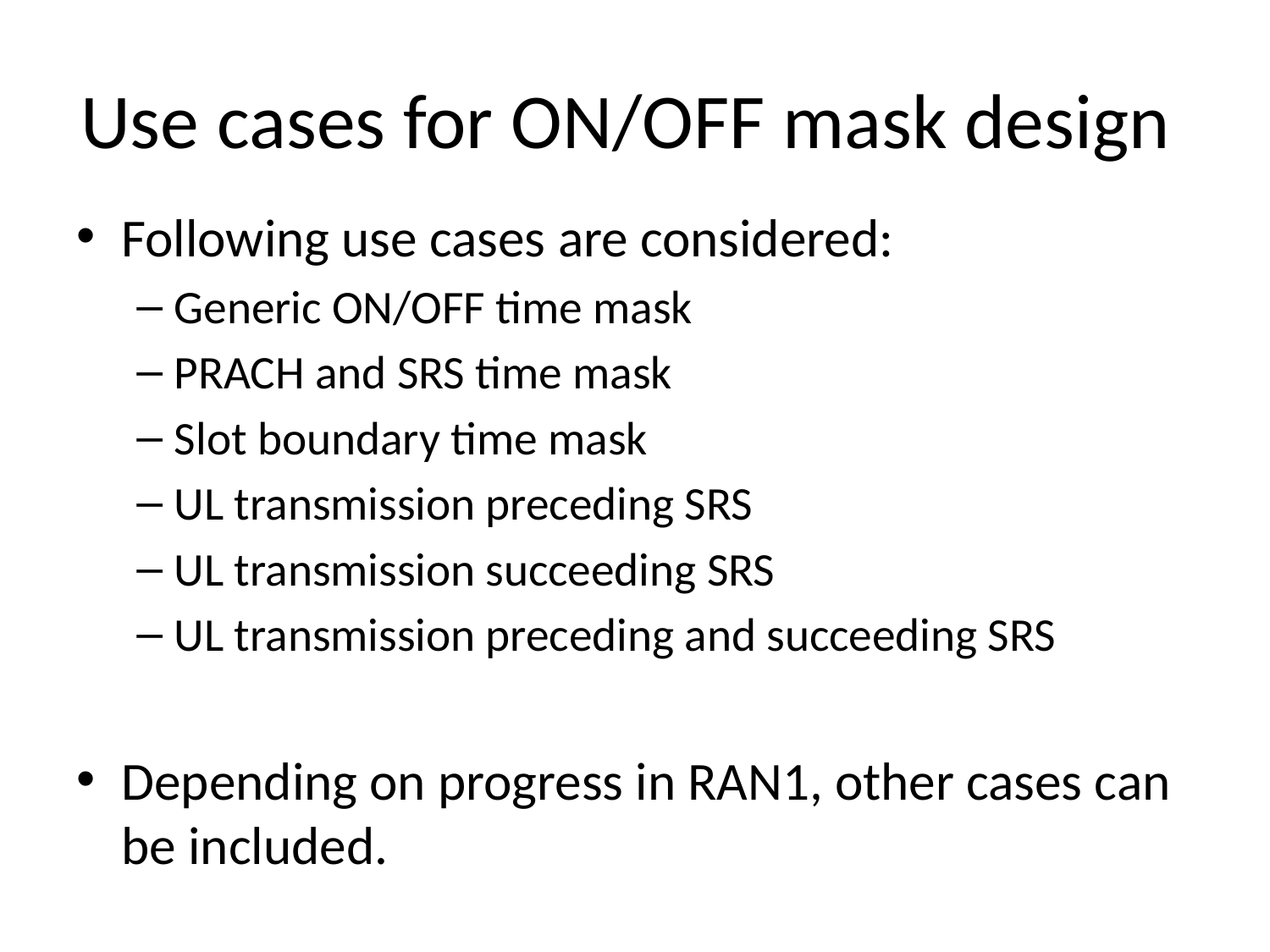

# Use cases for ON/OFF mask design
Following use cases are considered:
Generic ON/OFF time mask
PRACH and SRS time mask
Slot boundary time mask
UL transmission preceding SRS
UL transmission succeeding SRS
UL transmission preceding and succeeding SRS

Depending on progress in RAN1, other cases can be included.